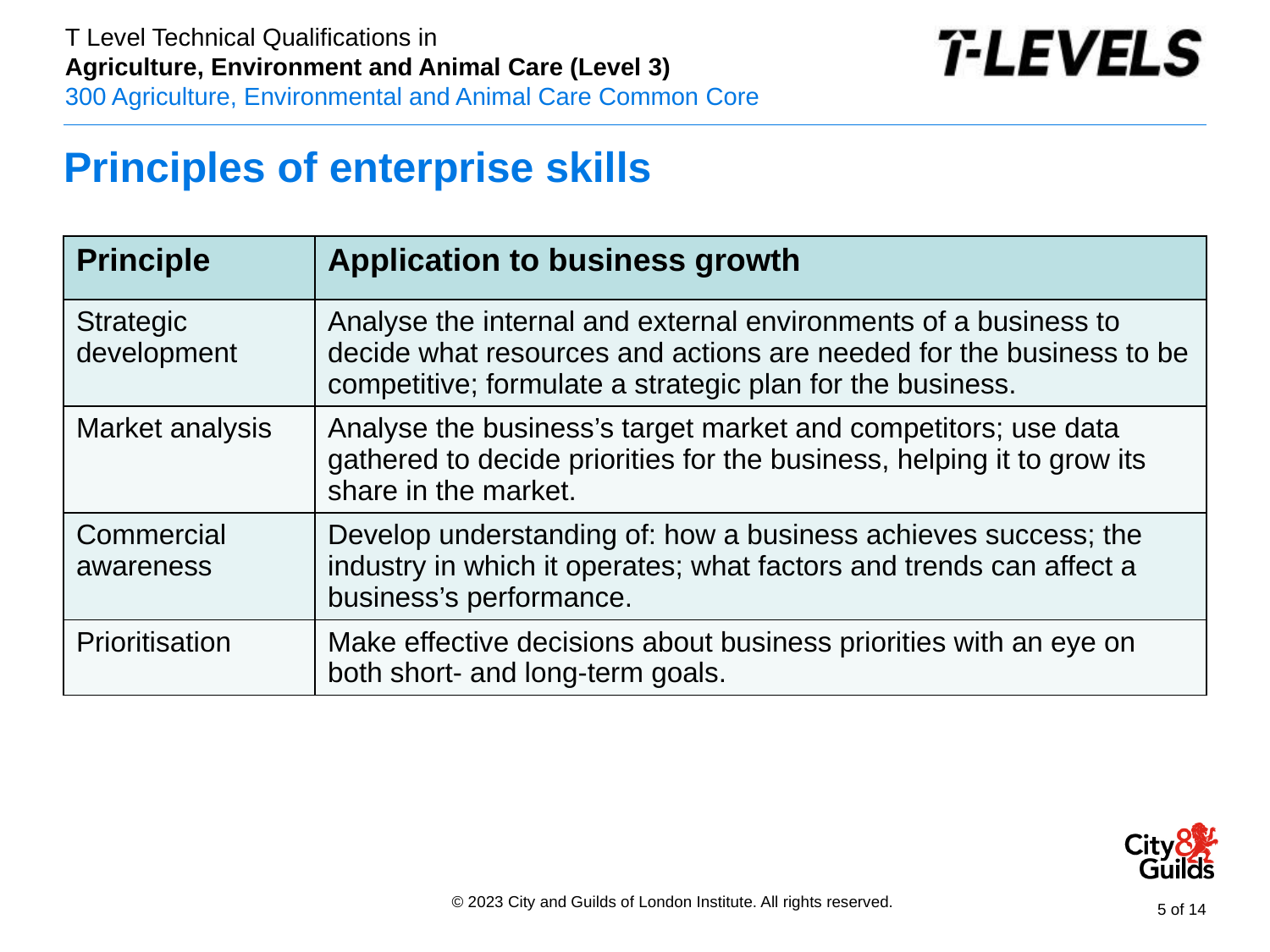

# Principles of enterprise skills

| Principle | Application to business growth |
| --- | --- |
| Strategic development | Analyse the internal and external environments of a business to decide what resources and actions are needed for the business to be competitive; formulate a strategic plan for the business. |
| Market analysis | Analyse the business’s target market and competitors; use data gathered to decide priorities for the business, helping it to grow its share in the market. |
| Commercial awareness | Develop understanding of: how a business achieves success; the industry in which it operates; what factors and trends can affect a business’s performance. |
| Prioritisation | Make effective decisions about business priorities with an eye on both short- and long-term goals. |